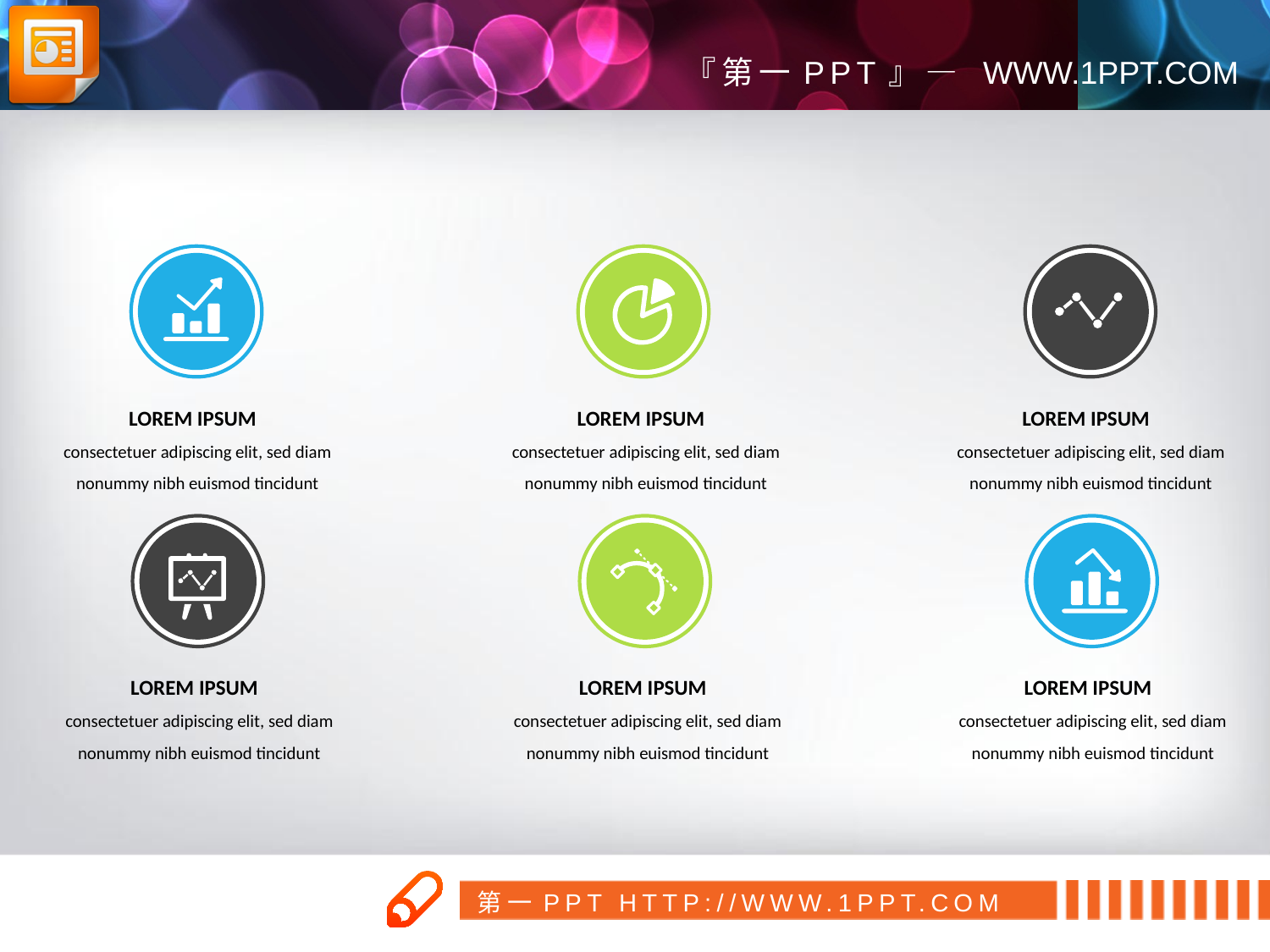

LOREM IPSUM
consectetuer adipiscing elit, sed diam nonummy nibh euismod tincidunt
LOREM IPSUM
consectetuer adipiscing elit, sed diam nonummy nibh euismod tincidunt
LOREM IPSUM
consectetuer adipiscing elit, sed diam nonummy nibh euismod tincidunt

LOREM IPSUM
consectetuer adipiscing elit, sed diam nonummy nibh euismod tincidunt
LOREM IPSUM
consectetuer adipiscing elit, sed diam nonummy nibh euismod tincidunt
LOREM IPSUM
consectetuer adipiscing elit, sed diam nonummy nibh euismod tincidunt